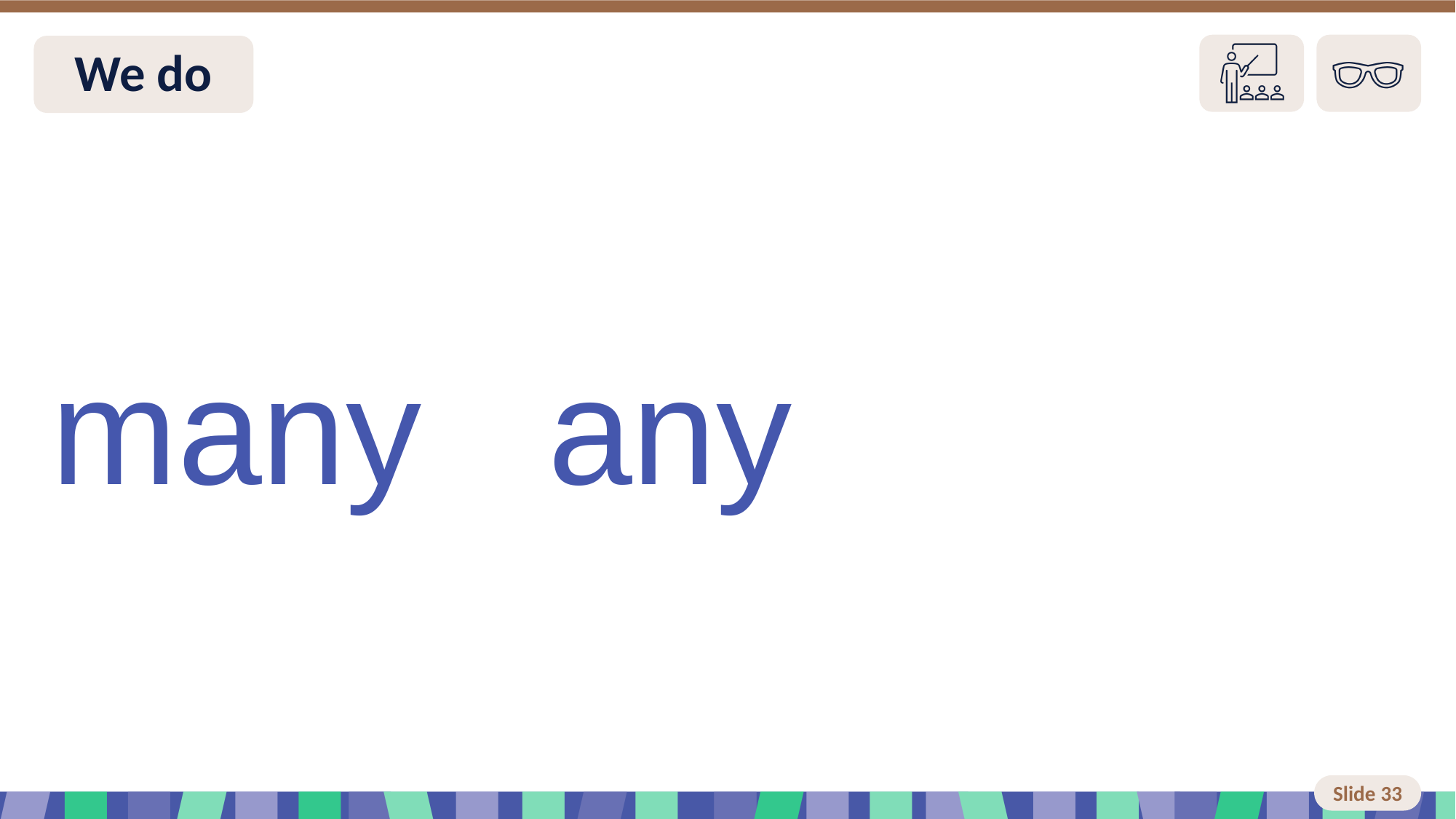

# Slide 33 We do
many   any